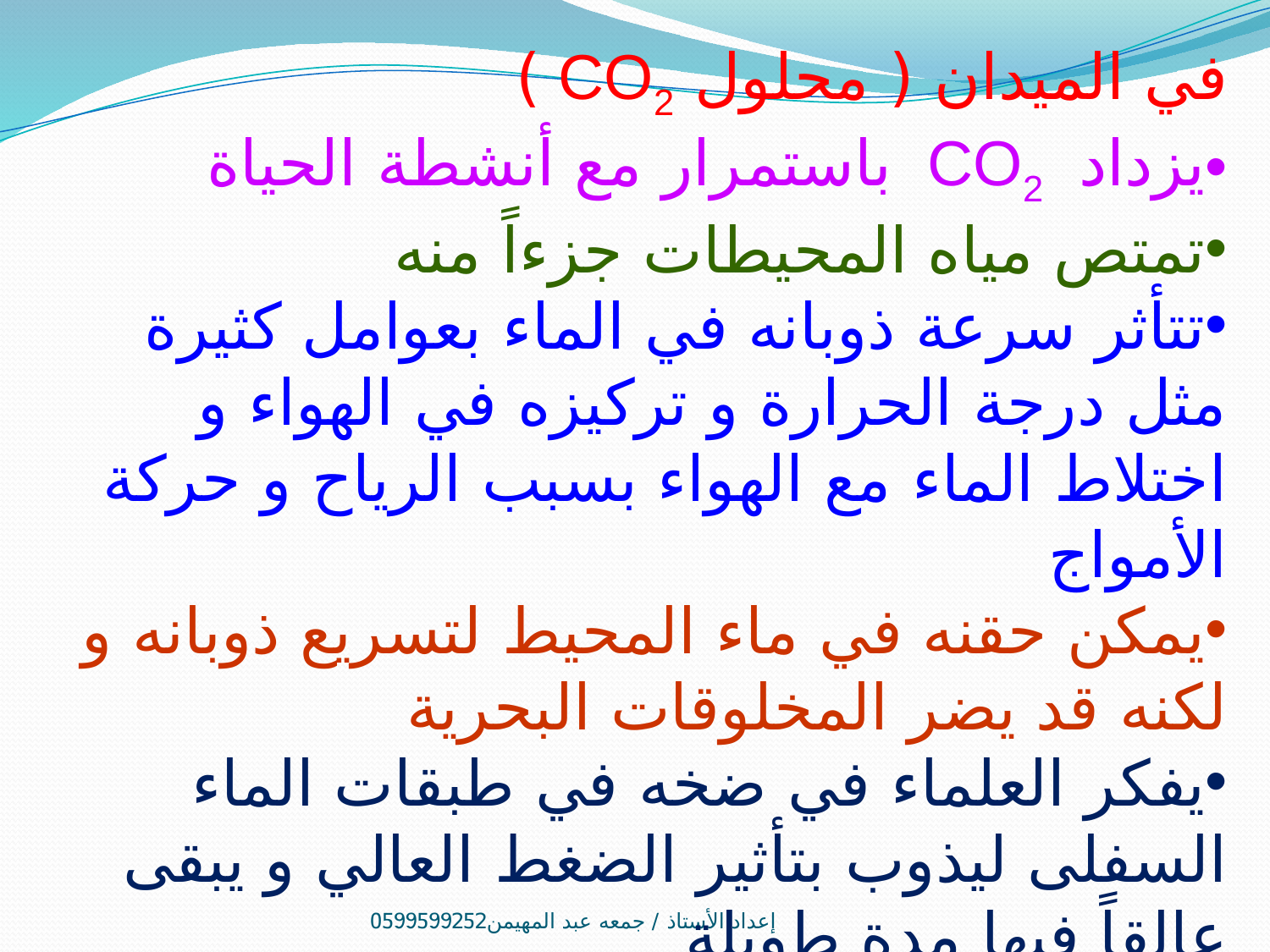

في الميدان ( محلول CO2 )
يزداد  CO2  باستمرار مع أنشطة الحياة
تمتص مياه المحيطات جزءاً منه
تتأثر سرعة ذوبانه في الماء بعوامل كثيرة مثل درجة الحرارة و تركيزه في الهواء و اختلاط الماء مع الهواء بسبب الرياح و حركة الأمواج
يمكن حقنه في ماء المحيط لتسريع ذوبانه و لكنه قد يضر المخلوقات البحرية
يفكر العلماء في ضخه في طبقات الماء السفلى ليذوب بتأثير الضغط العالي و يبقى عالقاً فيها مدة طويلة
إعداد الأستاذ / جمعه عبد المهيمن0599599252